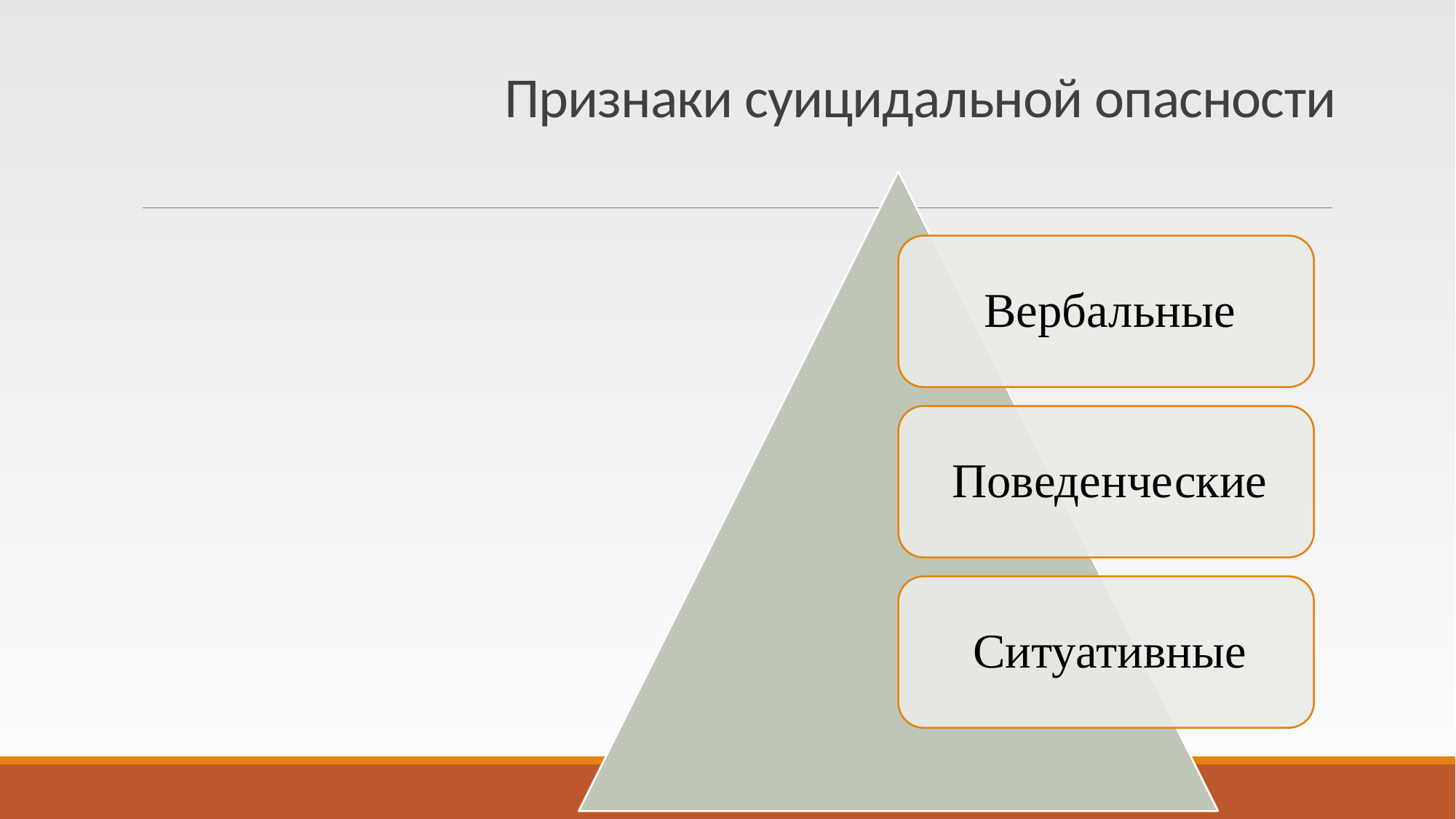

# Признаки суицидальной опасности
Вербальные
Поведенческие
Ситуативные